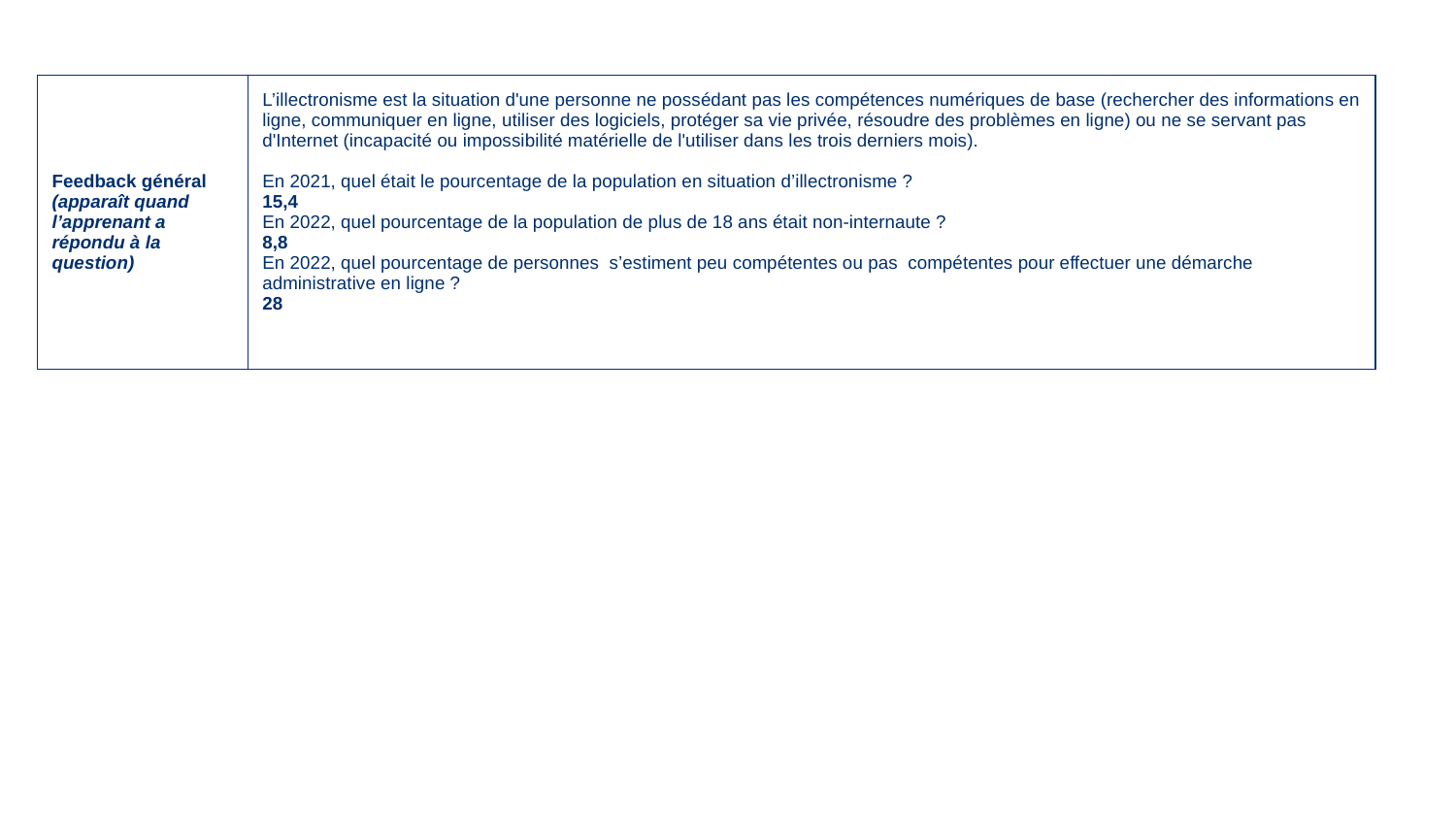

| Feedback général (apparaît quand l’apprenant a répondu à la question) | L’illectronisme est la situation d'une personne ne possédant pas les compétences numériques de base (rechercher des informations en ligne, communiquer en ligne, utiliser des logiciels, protéger sa vie privée, résoudre des problèmes en ligne) ou ne se servant pas d'Internet (incapacité ou impossibilité matérielle de l'utiliser dans les trois derniers mois). En 2021, quel était le pourcentage de la population en situation d’illectronisme ? 15,4 En 2022, quel pourcentage de la population de plus de 18 ans était non-internaute ? 8,8 En 2022, quel pourcentage de personnes s’estiment peu compétentes ou pas compétentes pour effectuer une démarche administrative en ligne ? 28 |
| --- | --- |